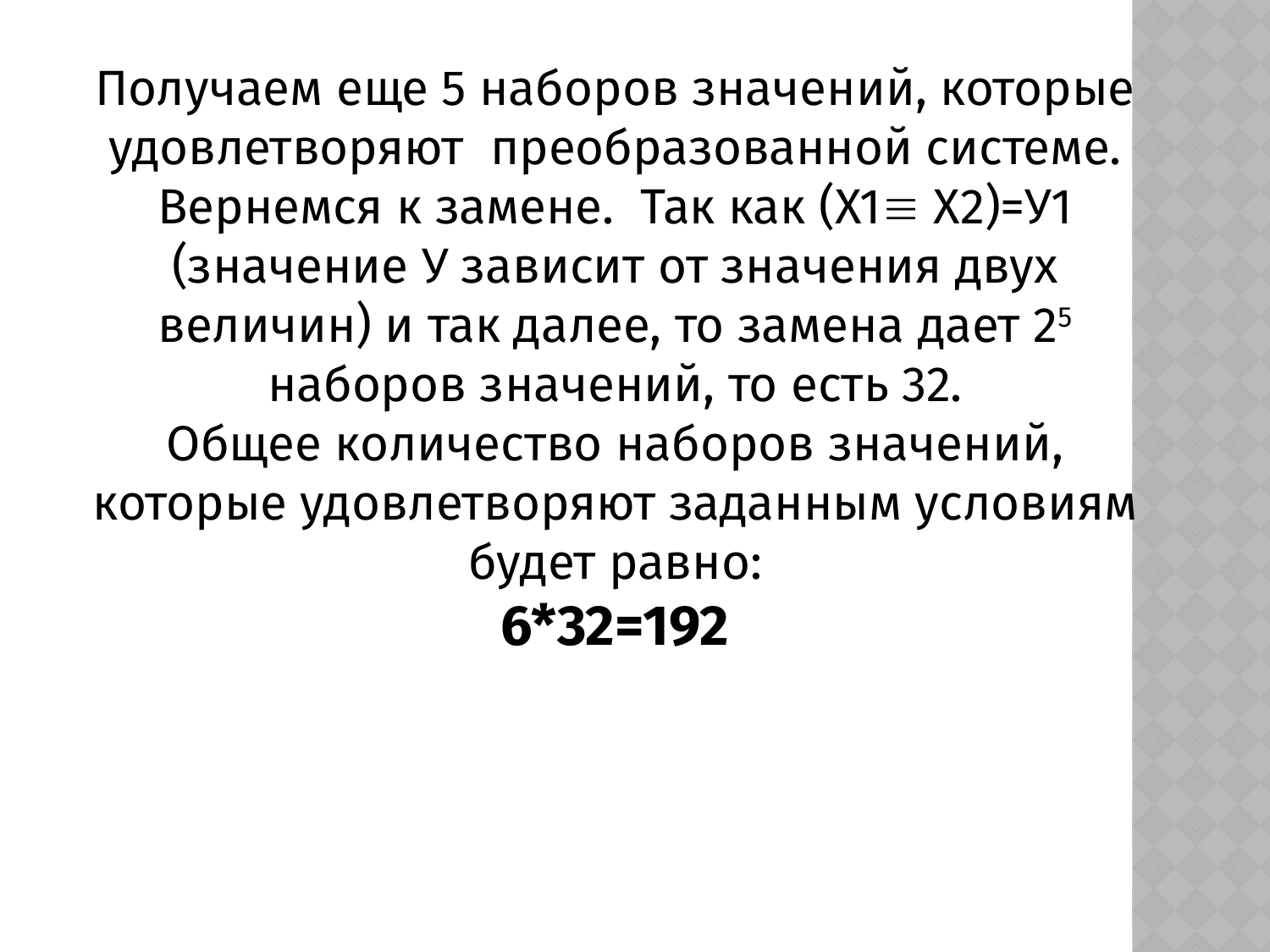

Получаем еще 5 наборов значений, которые удовлетворяют  преобразованной системе.
Вернемся к замене.  Так как (Х1≡ Х2)=У1 (значение У зависит от значения двух величин) и так далее, то замена дает 25 наборов значений, то есть 32.
Общее количество наборов значений, которые удовлетворяют заданным условиям будет равно:
6*32=192